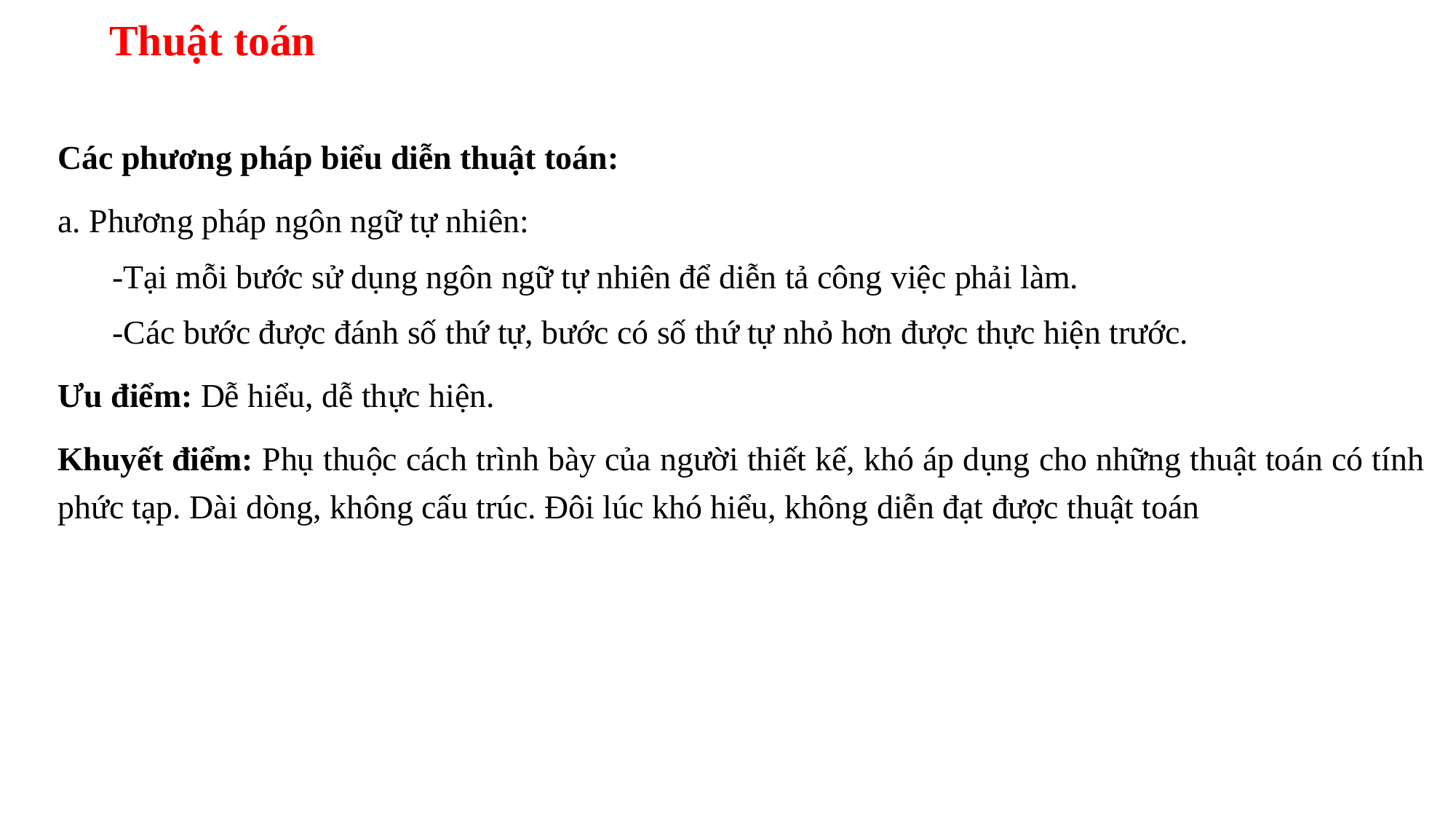

# Thuật toán
Các phương pháp biểu diễn thuật toán:
a. Phương pháp ngôn ngữ tự nhiên:
-Tại mỗi bước sử dụng ngôn ngữ tự nhiên để diễn tả công việc phải làm.
-Các bước được đánh số thứ tự, bước có số thứ tự nhỏ hơn được thực hiện trước.
Ưu điểm: Dễ hiểu, dễ thực hiện.
Khuyết điểm: Phụ thuộc cách trình bày của người thiết kế, khó áp dụng cho những thuật toán có tính phức tạp. Dài dòng, không cấu trúc. Đôi lúc khó hiểu, không diễn đạt được thuật toán